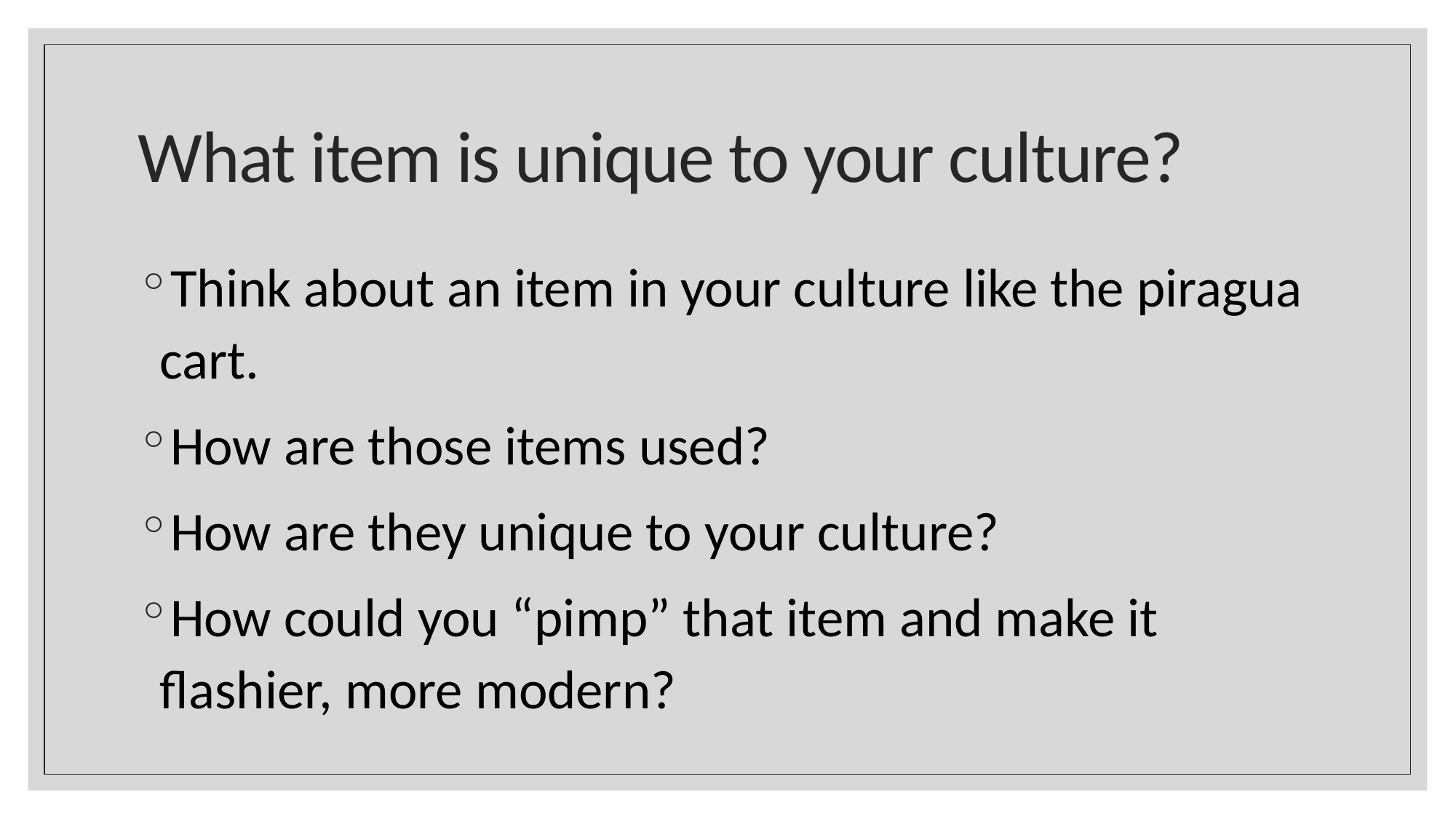

# What item is unique to your culture?
Think about an item in your culture like the piragua cart.
How are those items used?
How are they unique to your culture?
How could you “pimp” that item and make it flashier, more modern?